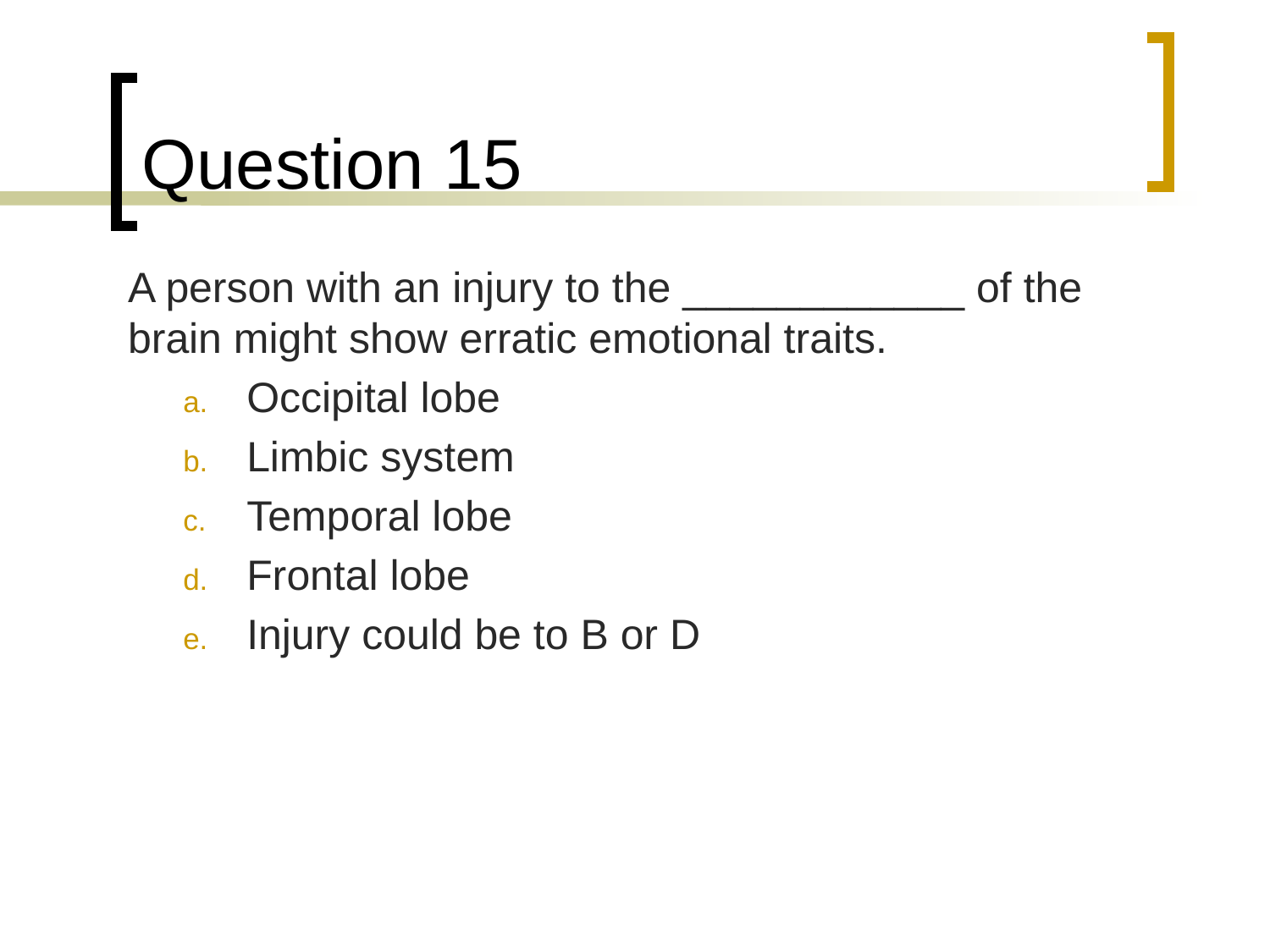

# Question 15
	A person with an injury to the ____________ of the brain might show erratic emotional traits.
Occipital lobe
Limbic system
Temporal lobe
Frontal lobe
Injury could be to B or D